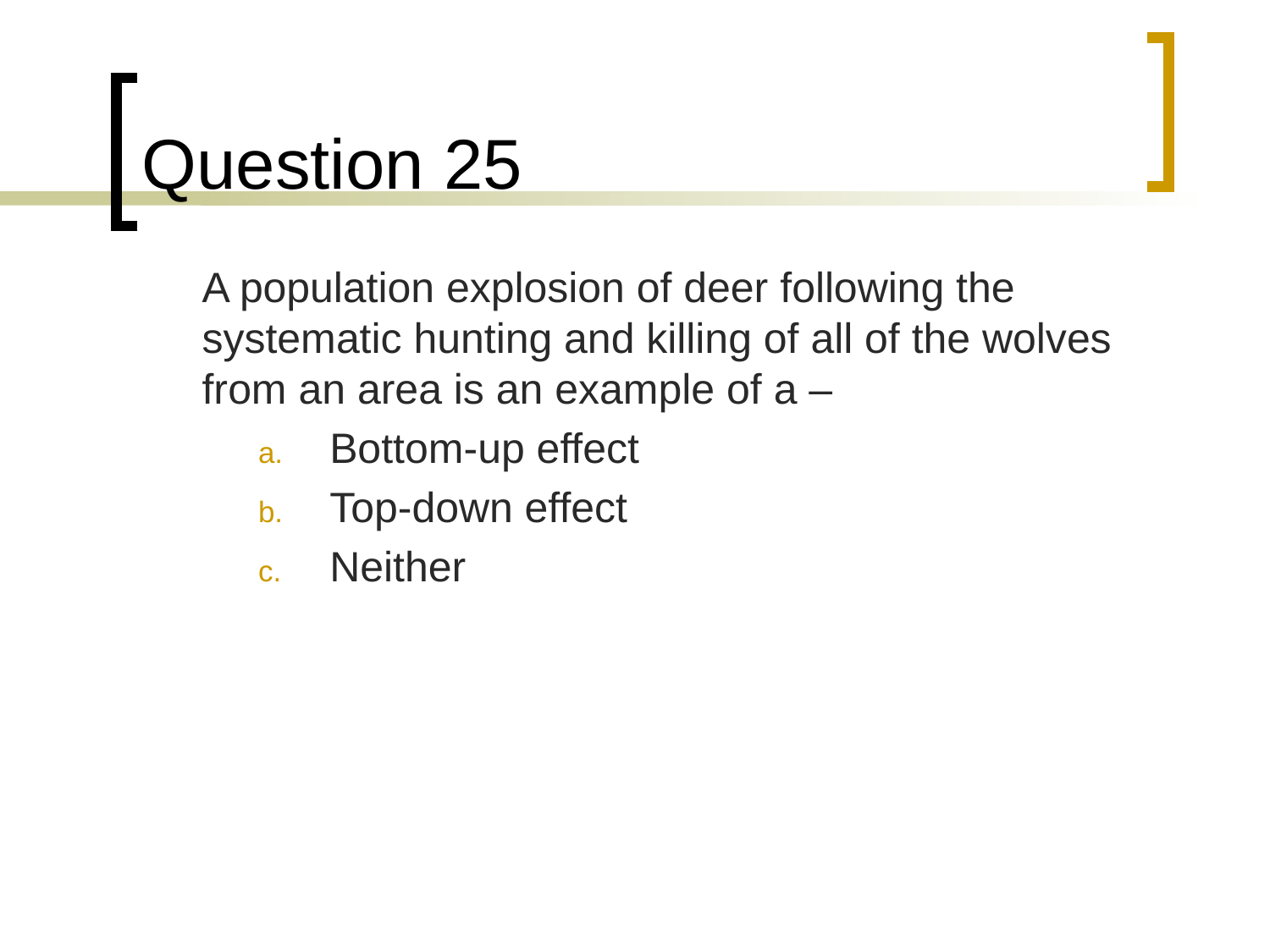

# Question 25
	A population explosion of deer following the systematic hunting and killing of all of the wolves from an area is an example of a –
Bottom-up effect
Top-down effect
Neither